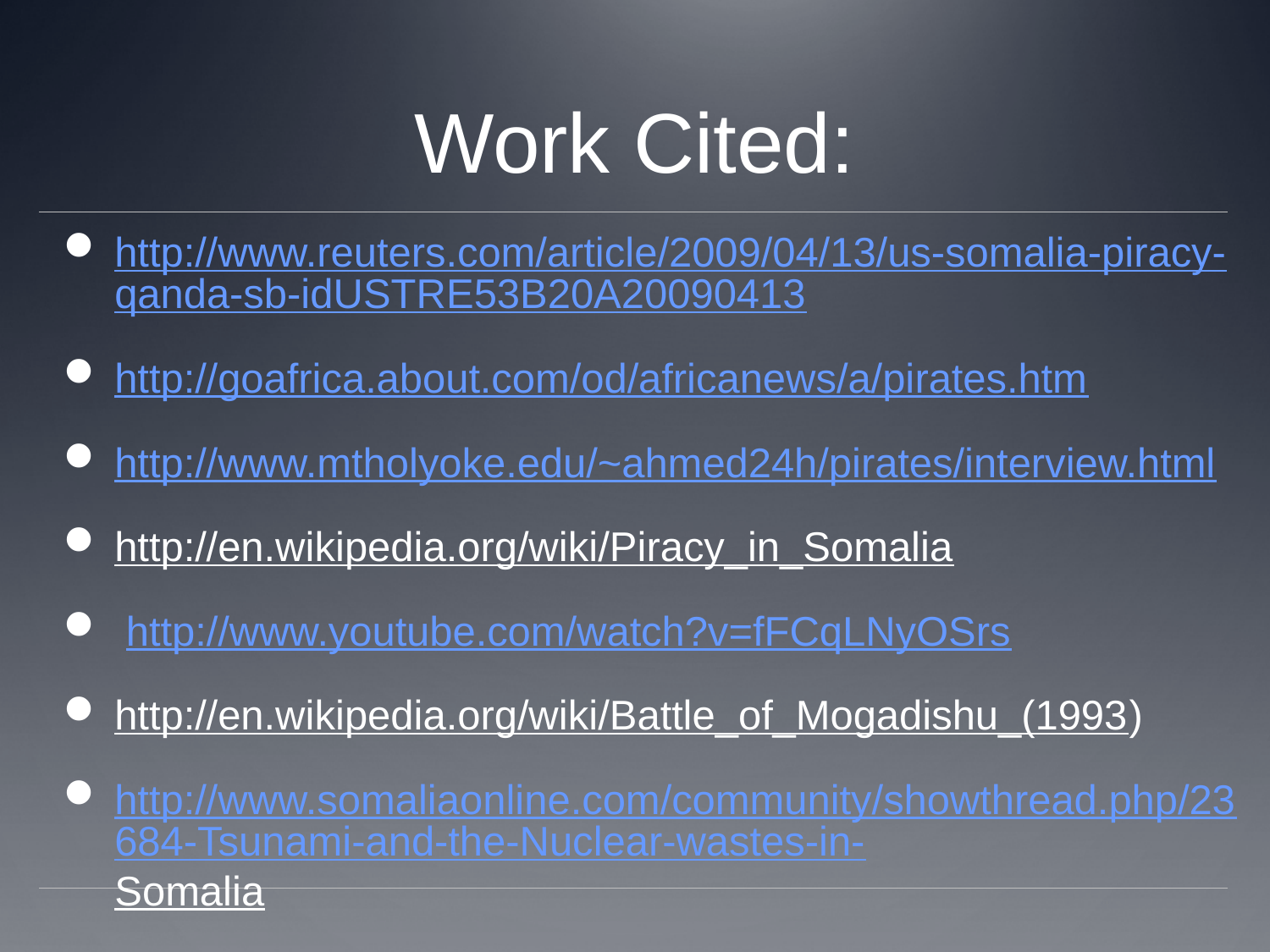

# Work Cited:
http://www.reuters.com/article/2009/04/13/us-somalia-piracy-qanda-sb-idUSTRE53B20A20090413
http://goafrica.about.com/od/africanews/a/pirates.htm
http://www.mtholyoke.edu/~ahmed24h/pirates/interview.html
http://en.wikipedia.org/wiki/Piracy_in_Somalia
 http://www.youtube.com/watch?v=fFCqLNyOSrs
http://en.wikipedia.org/wiki/Battle_of_Mogadishu_(1993)
http://www.somaliaonline.com/community/showthread.php/23684-Tsunami-and-the-Nuclear-wastes-in-Somalia